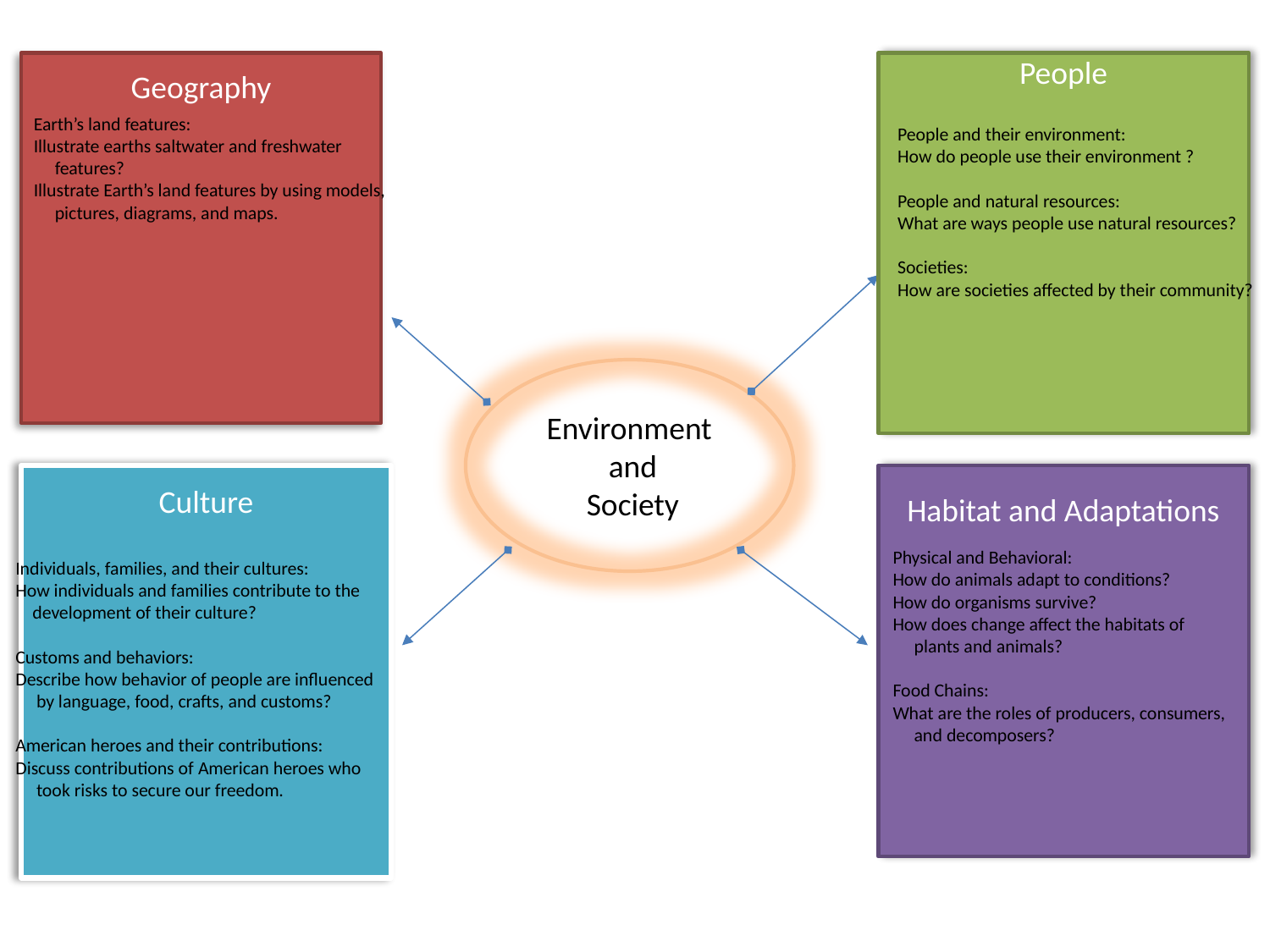

Geography

People

Earth’s land features:
Illustrate earths saltwater and freshwater
     features?
Illustrate Earth’s land features by using models,
     pictures, diagrams, and maps.

People and their environment:
How do people use their environment ?

People and natural resources:
What are ways people use natural resources?

Societies:
How are societies affected by their community?

Environment
and
Society

Culture

Habitat and Adaptations

Physical and Behavioral:
How do animals adapt to conditions?
How do organisms survive?
How does change affect the habitats of
     plants and animals?

Food Chains:
What are the roles of producers, consumers,
     and decomposers?

Individuals, families, and their cultures:
How individuals and families contribute to the
    development of their culture?

Customs and behaviors:
Describe how behavior of people are influenced
     by language, food, crafts, and customs?

American heroes and their contributions:
Discuss contributions of American heroes who
     took risks to secure our freedom.